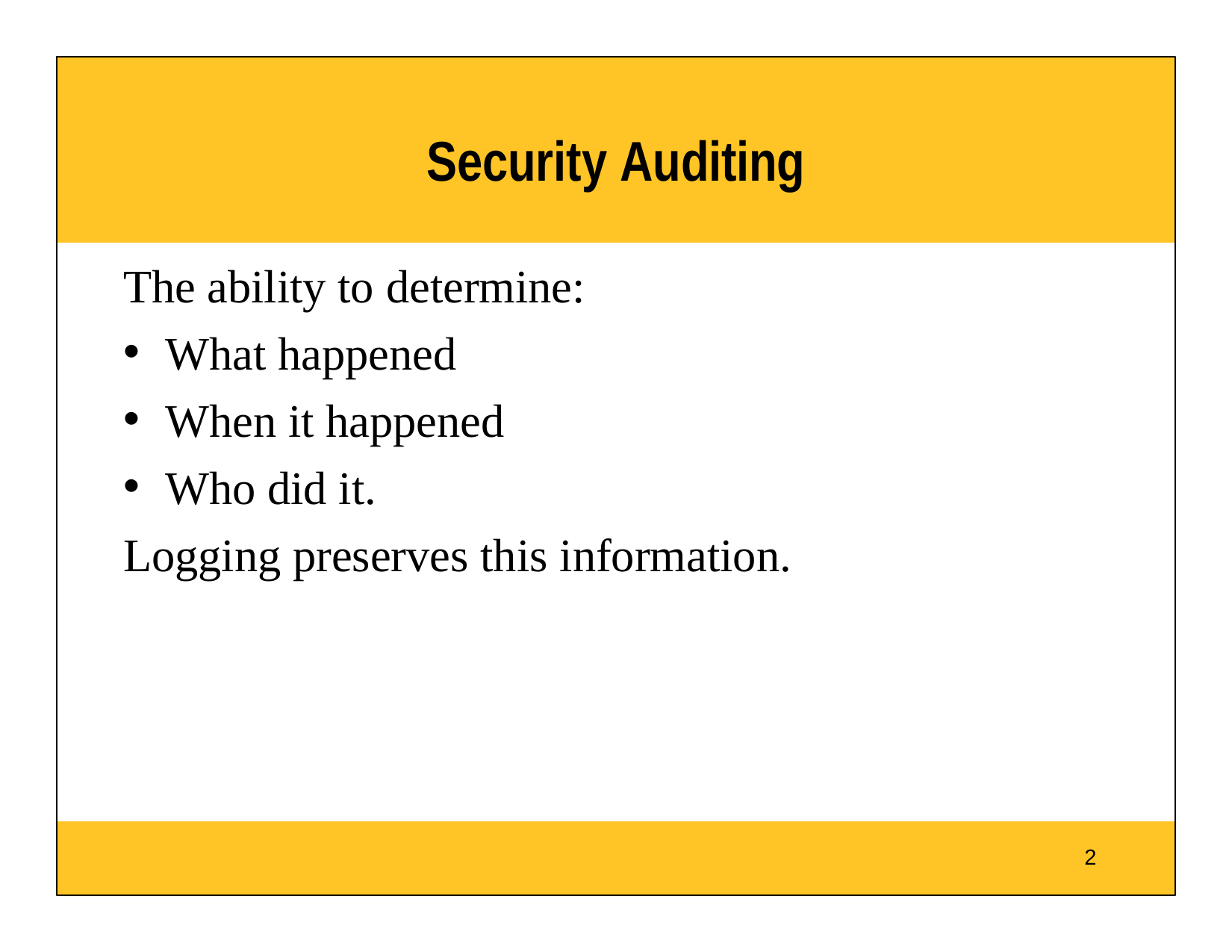

# Security Auditing
The ability to determine:
What happened
When it happened
Who did it.
Logging preserves this information.
2